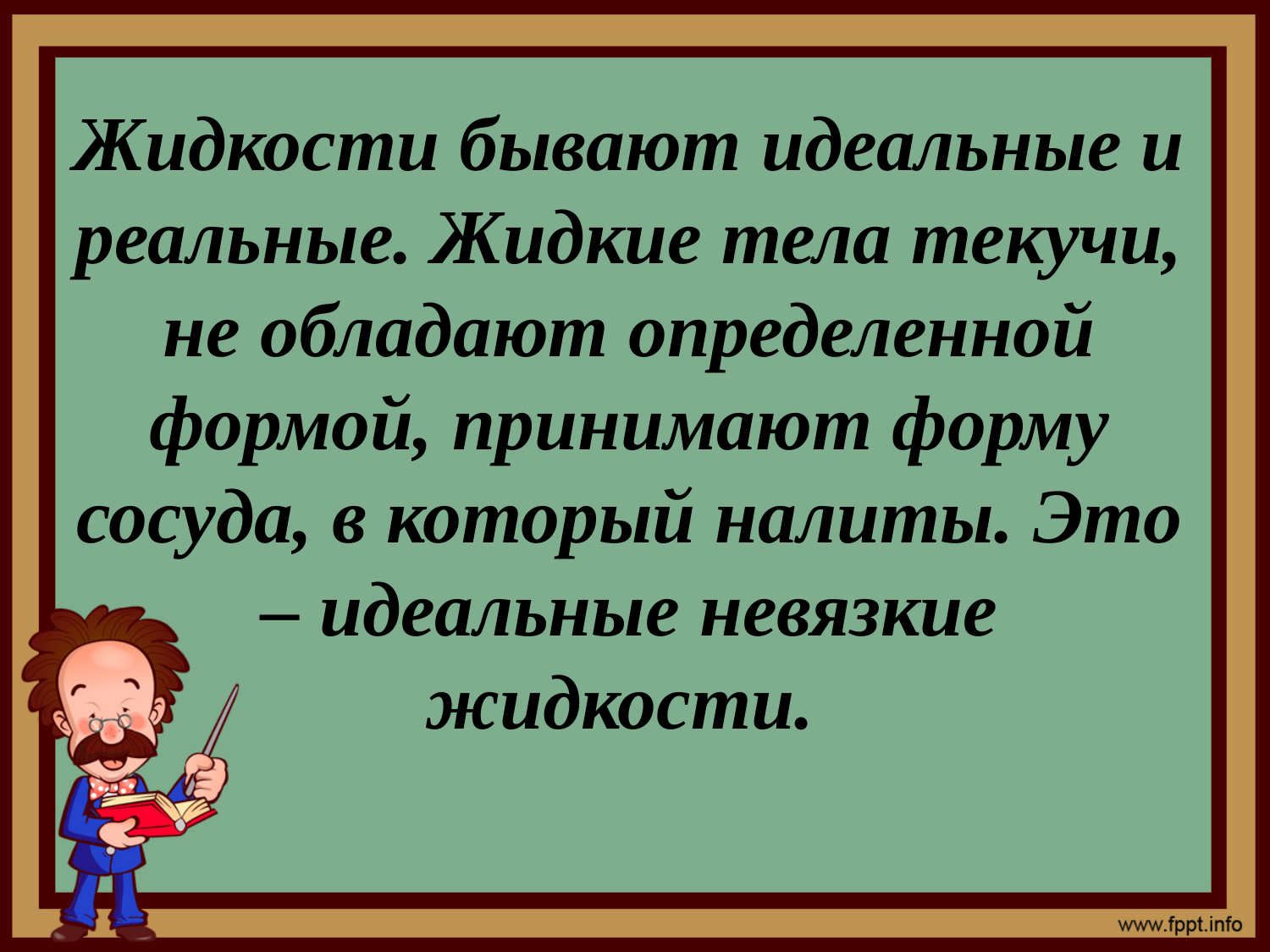

# Жидкости бывают идеальные и реальные. Жидкие тела текучи, не обладают определенной формой, принимают форму сосуда, в который налиты. Это – идеальные невязкие жидкости.